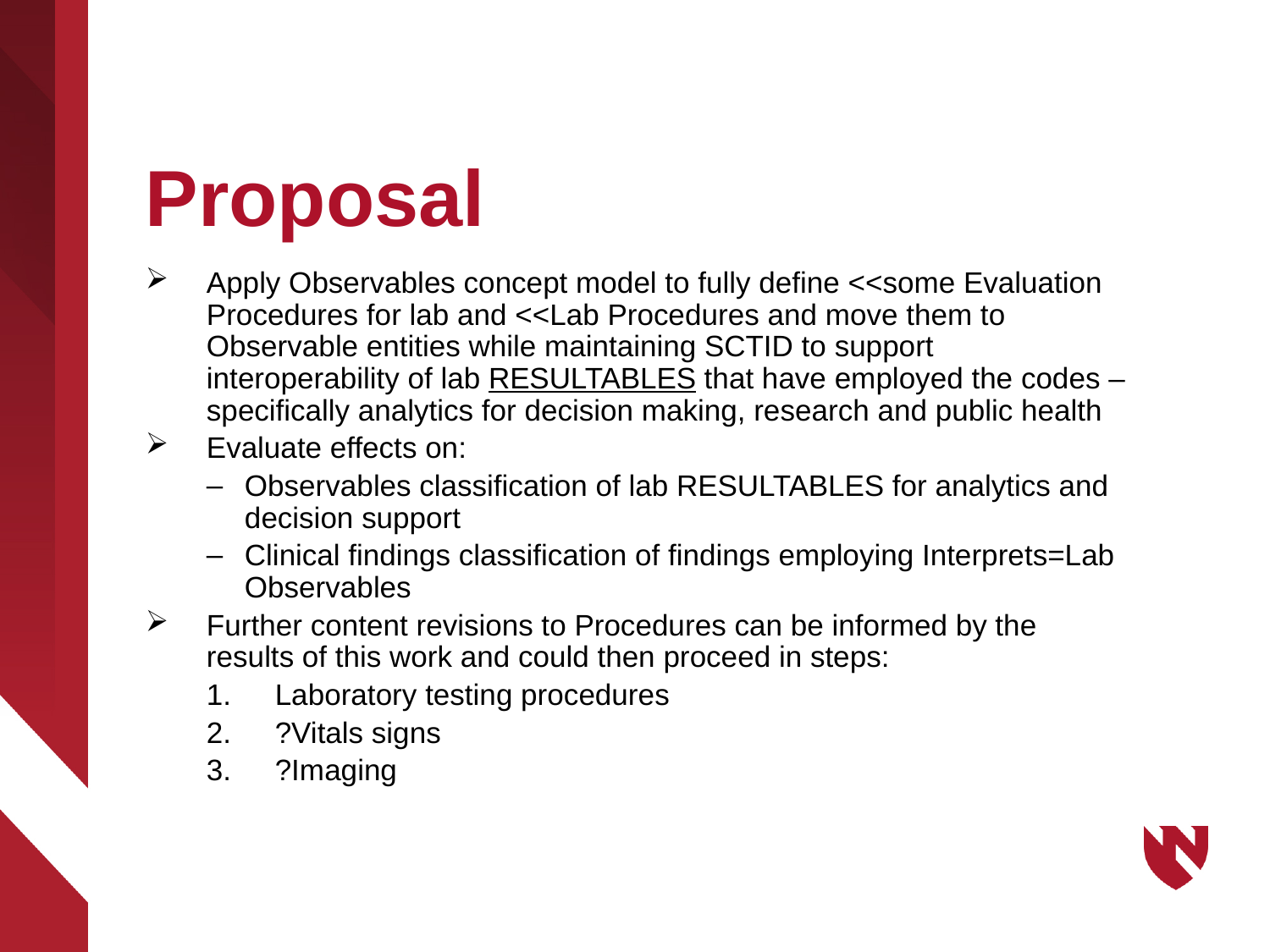

# Proposal
Apply Observables concept model to fully define <<some Evaluation Procedures for lab and <<Lab Procedures and move them to Observable entities while maintaining SCTID to support interoperability of lab RESULTABLES that have employed the codes – specifically analytics for decision making, research and public health
Evaluate effects on:
Observables classification of lab RESULTABLES for analytics and decision support
Clinical findings classification of findings employing Interprets=Lab Observables
Further content revisions to Procedures can be informed by the results of this work and could then proceed in steps:
Laboratory testing procedures
?Vitals signs
?Imaging